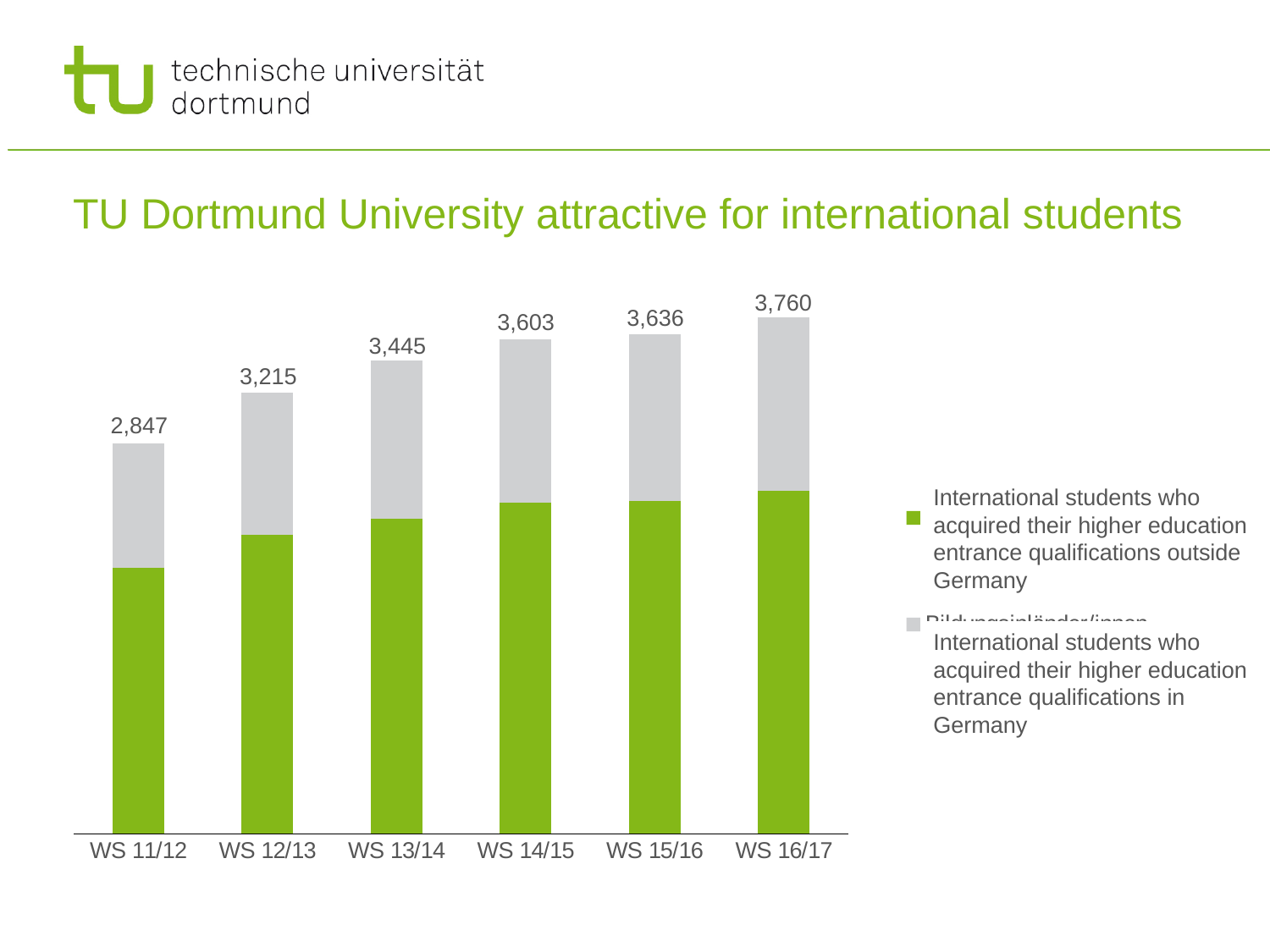

# TU Dortmund University attractive for international students

### Chart

| Category | Bildungsausländer/innen | Bildungsinländer/innen |
|---|---|---|
| WS 11/12 | 1940.0 | 907.0 |
| WS 12/13 | 2179.0 | 1036.0 |
| WS 13/14 | 2296.0 | 1149.0 |
| WS 14/15 | 2415.0 | 1188.0 |
| WS 15/16 | 2426.0 | 1210.0 |
| WS 16/17 | 2502.0 | 1258.0 |
3,760
3,636
3,603
3,445
3,215
2,847
International students who acquired their higher education entrance qualifications outside Germany
International students who acquired their higher education entrance qualifications in Germany